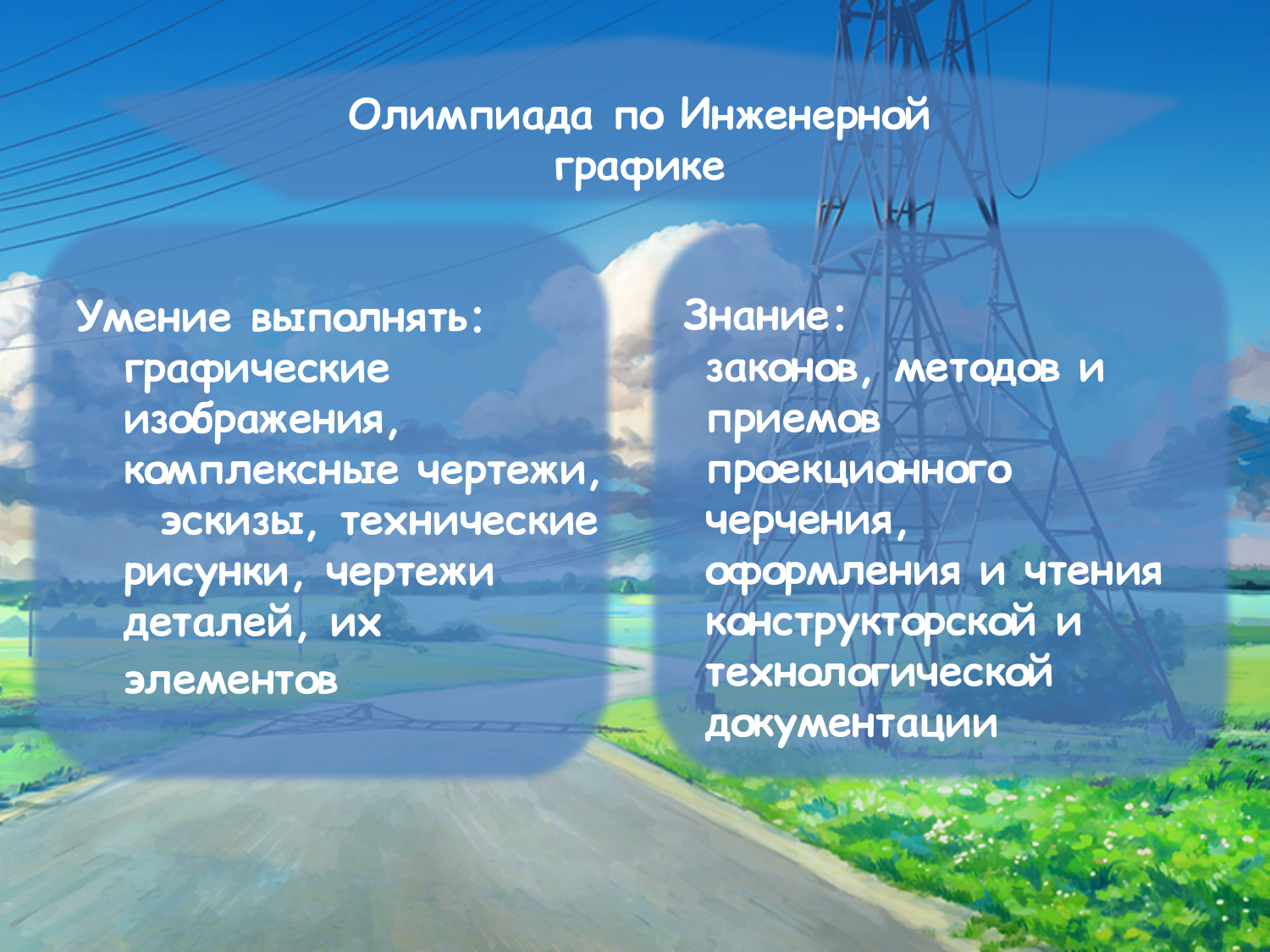

Олимпиада по Инженерной графике

Умение выполнять: графические изображения, комплексные чертежи,   эскизы, технические рисунки, чертежи деталей, их элементов

  Знание:               законов, методов и приемов проекционного черчения,  оформления и чтения конструкторской и технологической документации